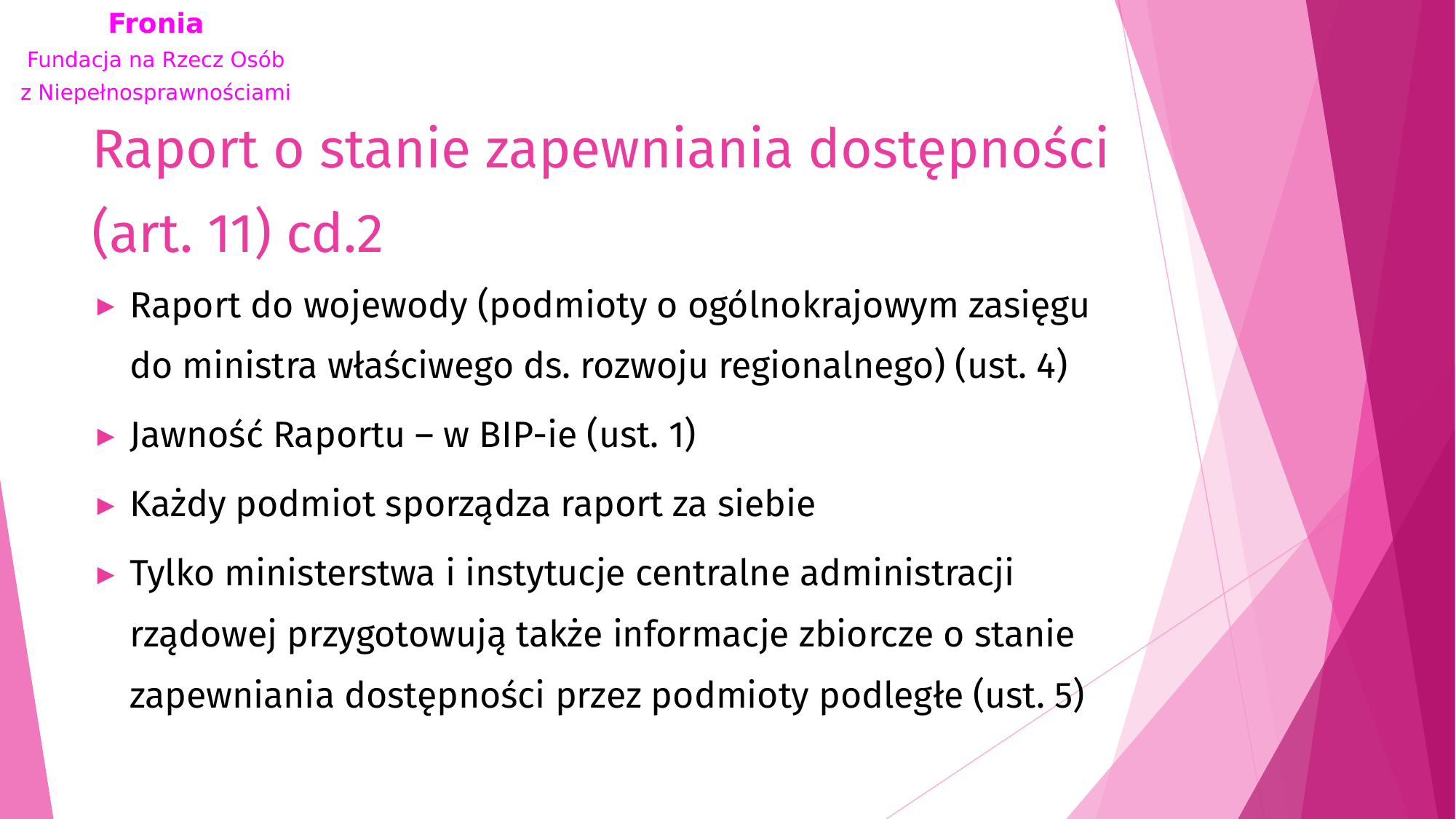

# Raport o stanie zapewniania dostępności (art. 11) cd.2
Raport do wojewody (podmioty o ogólnokrajowym zasięgu do ministra właściwego ds. rozwoju regionalnego) (ust. 4)
Jawność Raportu – w BIP-ie (ust. 1)
Każdy podmiot sporządza raport za siebie
Tylko ministerstwa i instytucje centralne administracji rządowej przygotowują także informacje zbiorcze o stanie zapewniania dostępności przez podmioty podległe (ust. 5)